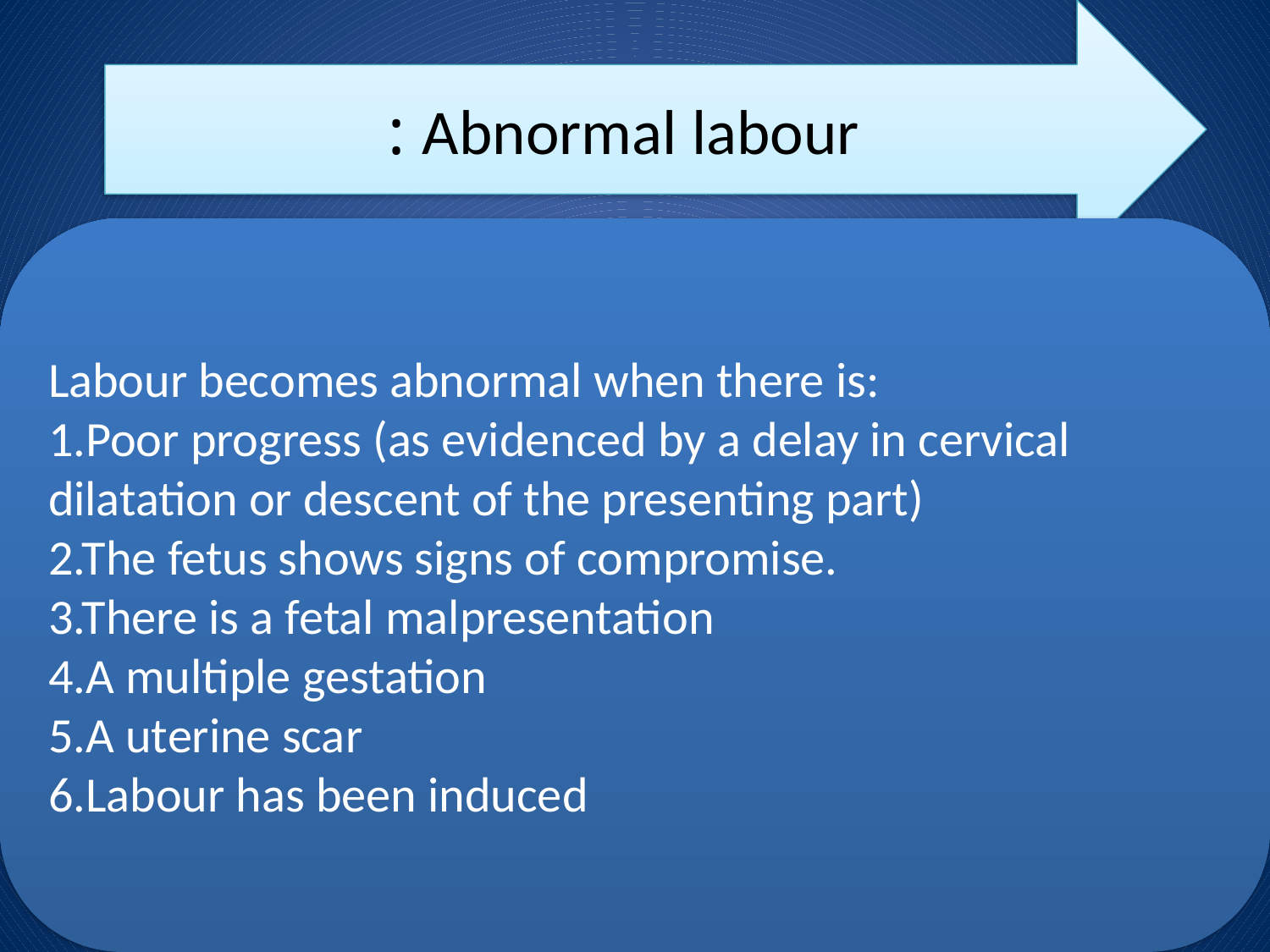

Abnormal labour :
Labour becomes abnormal when there is:
1.Poor progress (as evidenced by a delay in cervical dilatation or descent of the presenting part)
2.The fetus shows signs of compromise.
3.There is a fetal malpresentation
4.A multiple gestation
5.A uterine scar
6.Labour has been induced